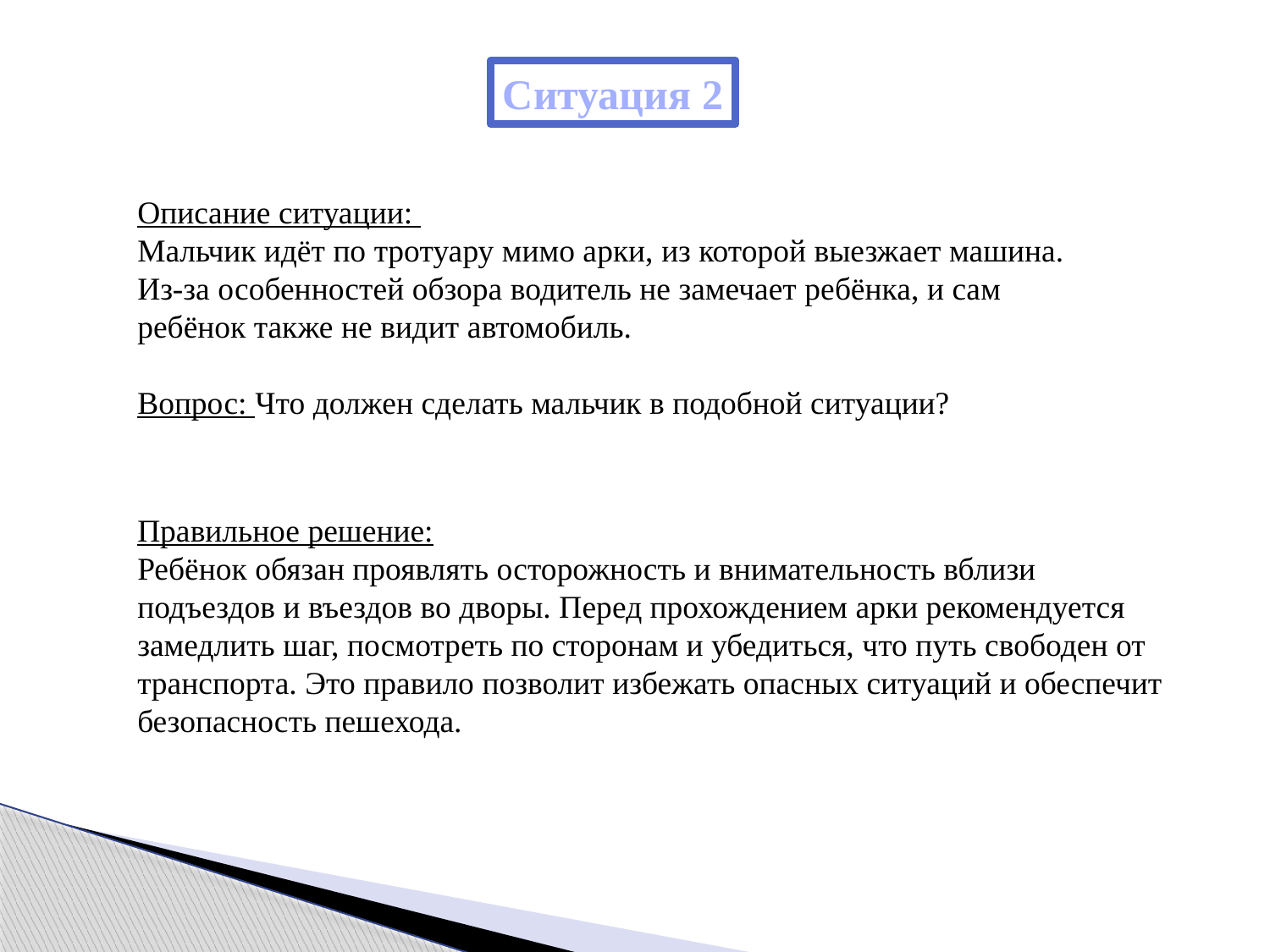

Ситуация 2
Описание ситуации:
Мальчик идёт по тротуару мимо арки, из которой выезжает машина. Из-за особенностей обзора водитель не замечает ребёнка, и сам ребёнок также не видит автомобиль.

Вопрос: Что должен сделать мальчик в подобной ситуации?
Правильное решение:
Ребёнок обязан проявлять осторожность и внимательность вблизи подъездов и въездов во дворы. Перед прохождением арки рекомендуется замедлить шаг, посмотреть по сторонам и убедиться, что путь свободен от транспорта. Это правило позволит избежать опасных ситуаций и обеспечит безопасность пешехода.